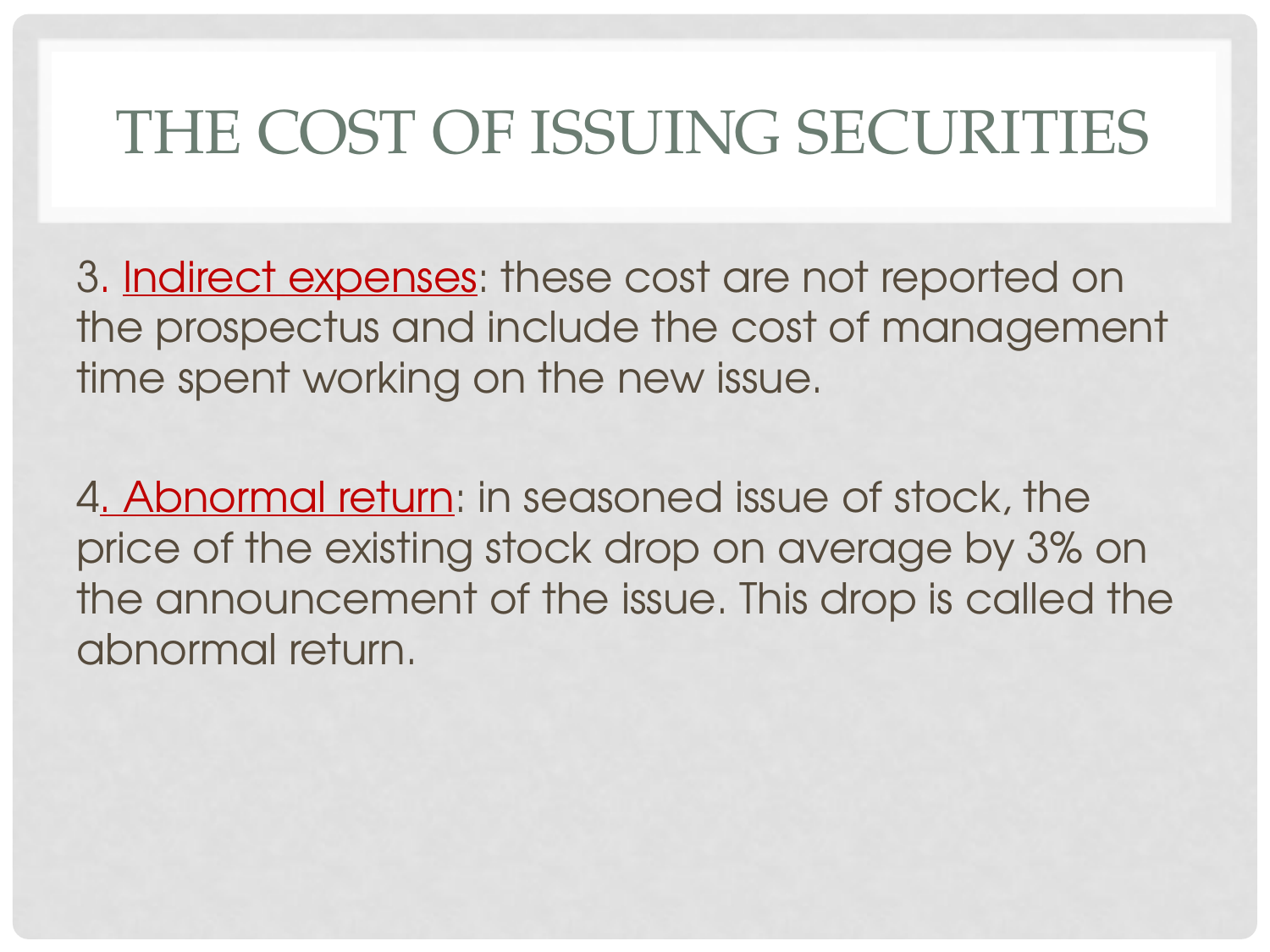

# THE COST OF ISSUING SECURITIES
3. Indirect expenses: these cost are not reported on the prospectus and include the cost of management time spent working on the new issue.

4. Abnormal return: in seasoned issue of stock, the price of the existing stock drop on average by 3% on the announcement of the issue. This drop is called the abnormal return.